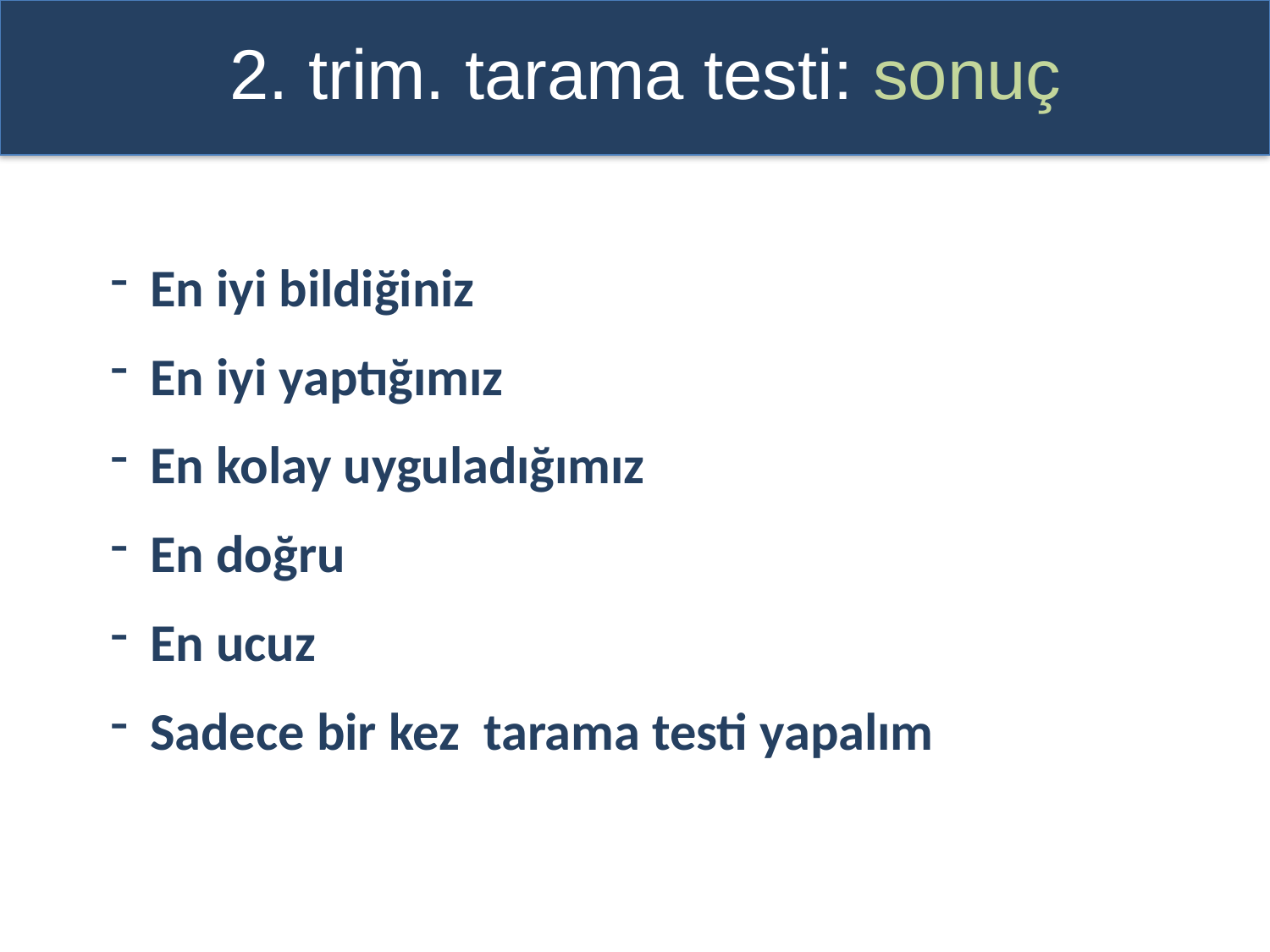

2. trim. tarama testi: sonuç

En iyi bildiğiniz
En iyi yaptığımız
En kolay uyguladığımız
En doğru
En ucuz
Sadece bir kez  tarama testi yapalım